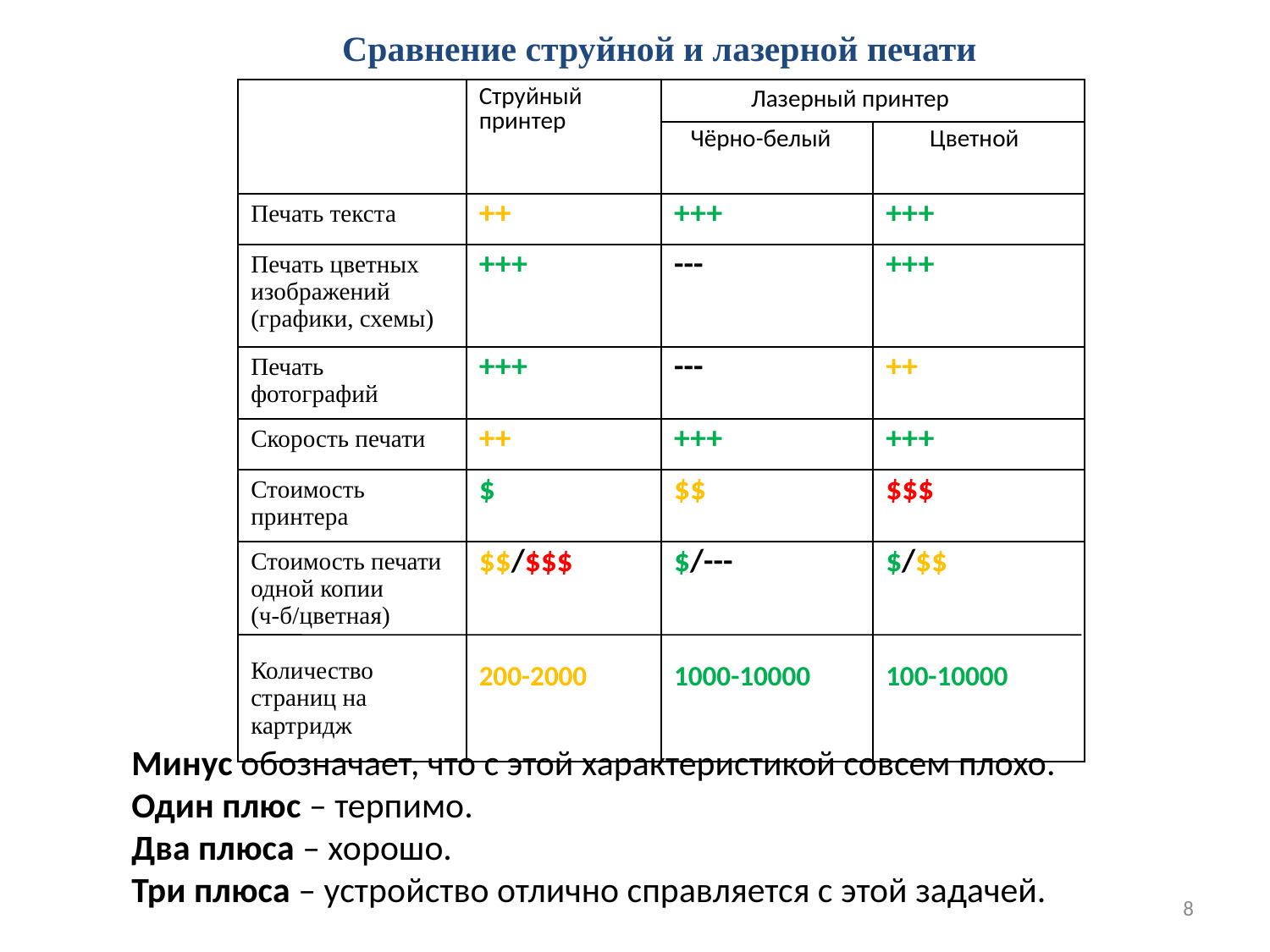

Сравнение струйной и лазерной печати
|  | Струйный принтер | Лазерный принтер |  |
| --- | --- | --- | --- |
|  |  | Чёрно-белый | Цветной |
| Печать текста | ++ | +++ | +++ |
| Печать цветных изображений (графики, схемы) | +++ | --- | +++ |
| Печать фотографий | +++ | --- | ++ |
| Скорость печати | ++ | +++ | +++ |
| Стоимость принтера | $ | $$ | $$$ |
| Стоимость печати одной копии (ч-б/цветная) Количество страниц на картридж | $$/$$$ 200-2000 | $/--- 1000-10000 | $/$$ 100-10000 |
Минус обозначает, что с этой характеристикой совсем плохо.
Один плюс – терпимо.
Два плюса – хорошо.
Три плюса – устройство отлично справляется с этой задачей.
8